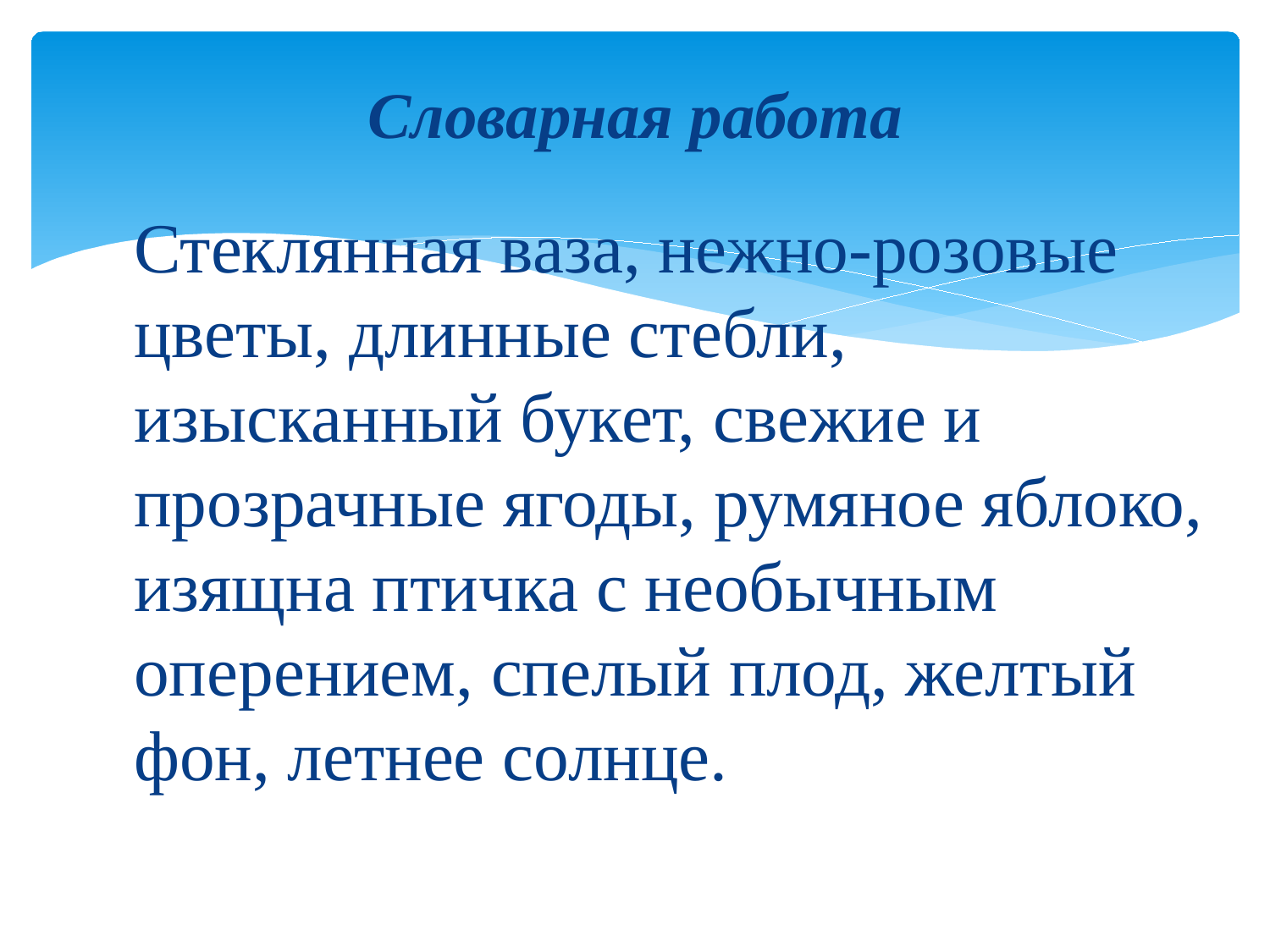

# Словарная работа
Стеклянная ваза, нежно-розовые цветы, длинные стебли, изысканный букет, свежие и прозрачные ягоды, румяное яблоко, изящна птичка с необычным оперением, спелый плод, желтый фон, летнее солнце.